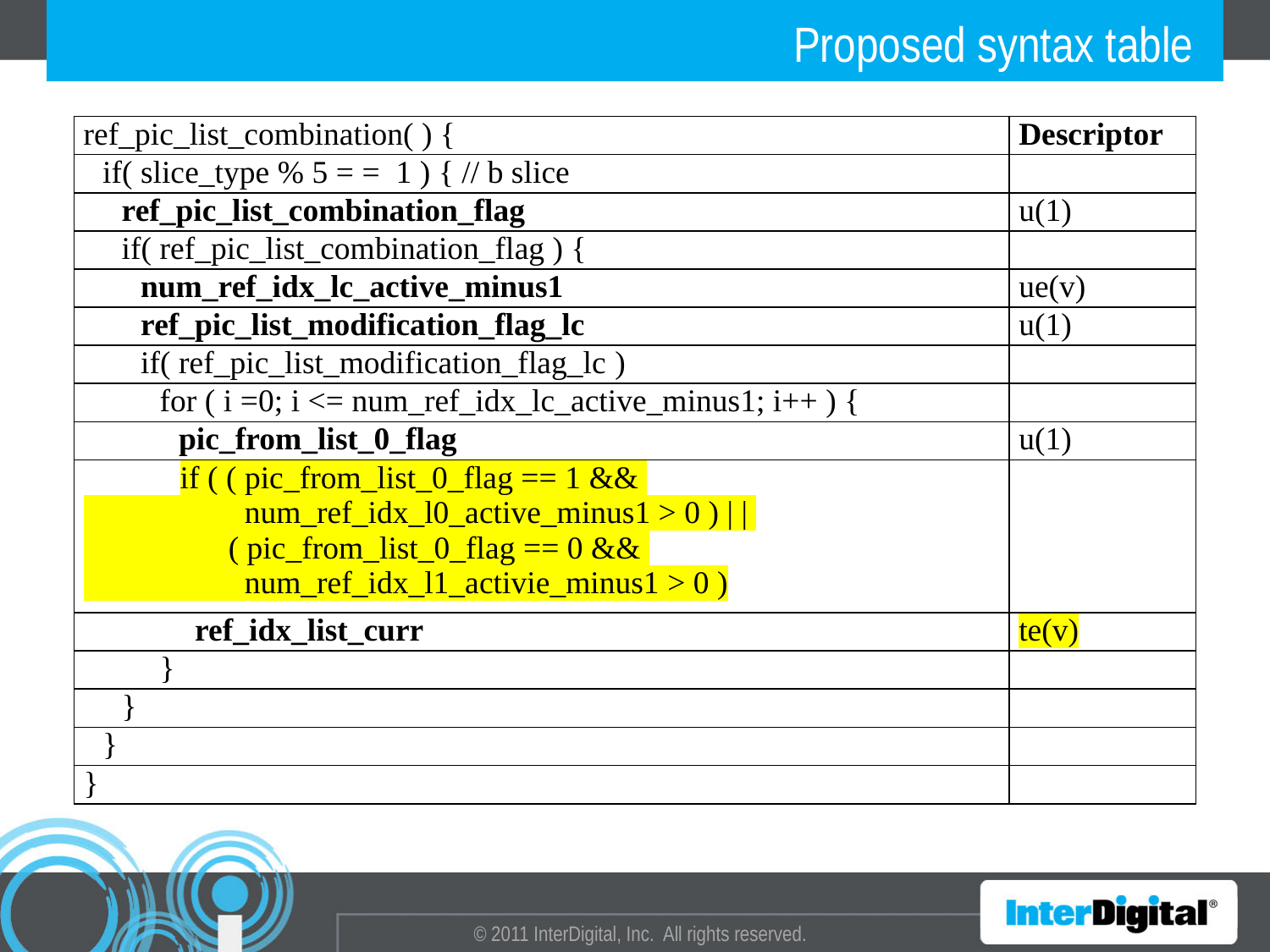

# Proposed syntax table
| ref\_pic\_list\_combination( ) { | Descriptor |
| --- | --- |
| if( slice\_type % 5 = = 1 ) { // b slice |  |
| ref\_pic\_list\_combination\_flag | u(1) |
| if( ref\_pic\_list\_combination\_flag ) { |  |
| num\_ref\_idx\_lc\_active\_minus1 | ue(v) |
| ref\_pic\_list\_modification\_flag\_lc | u(1) |
| if( ref\_pic\_list\_modification\_flag\_lc ) |  |
| for ( i =0; i <= num\_ref\_idx\_lc\_active\_minus1; i++ ) { |  |
| pic\_from\_list\_0\_flag | u(1) |
| if ( ( pic\_from\_list\_0\_flag == 1 && num\_ref\_idx\_l0\_active\_minus1 > 0 ) | | ( pic\_from\_list\_0\_flag == 0 && num\_ref\_idx\_l1\_activie\_minus1 > 0 ) |  |
| ref\_idx\_list\_curr | te(v) |
| } |  |
| } |  |
| } |  |
| } |  |